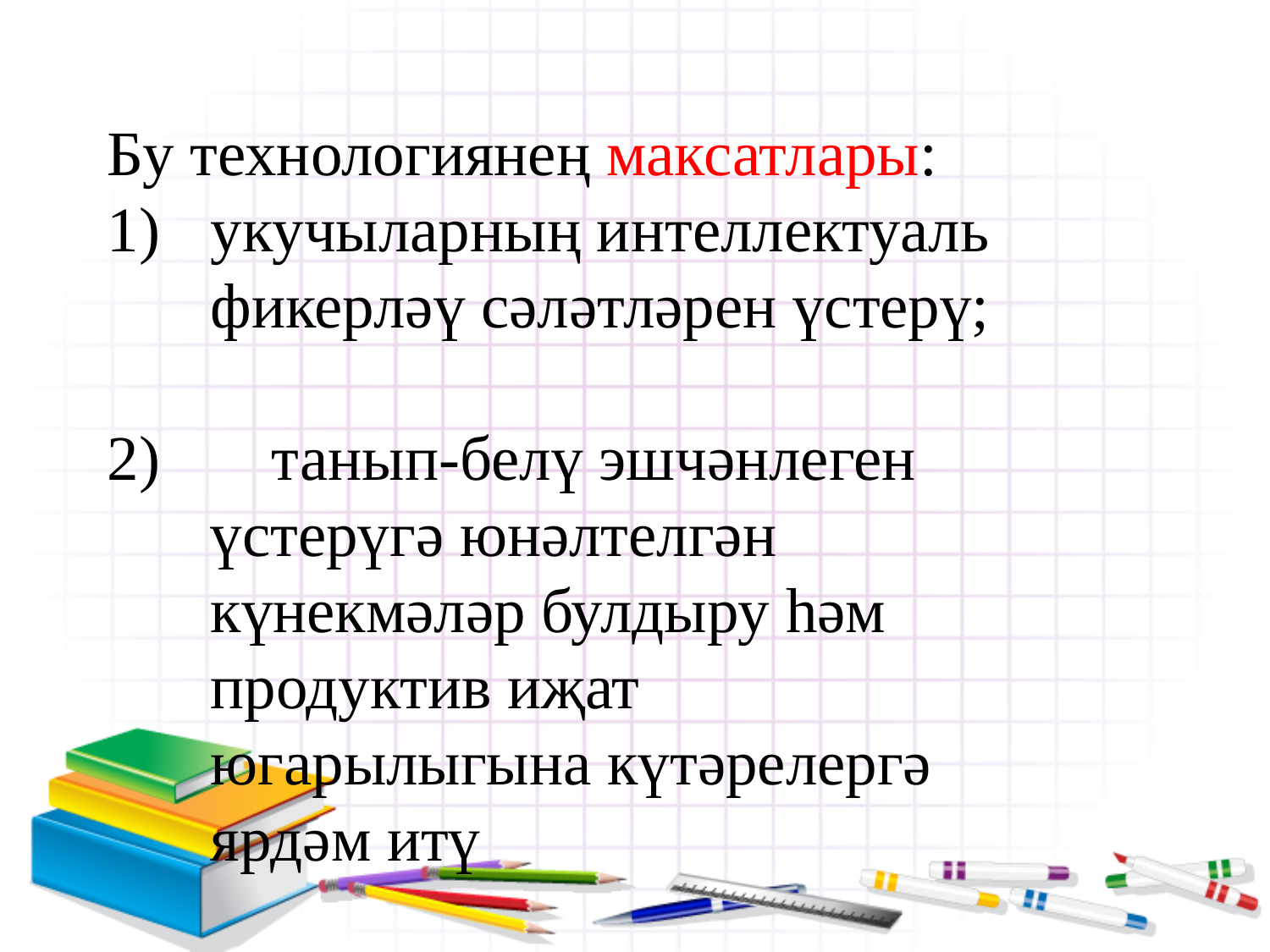

Бу технологиянең максатлары:
укучыларның интеллектуаль фикерләү сәләтләрен үстерү;

2)       танып-белү эшчәнлеген үстерүгә юнәлтелгән күнекмәләр булдыру һәм продуктив иҗат югарылыгына күтәрелергә ярдәм итү